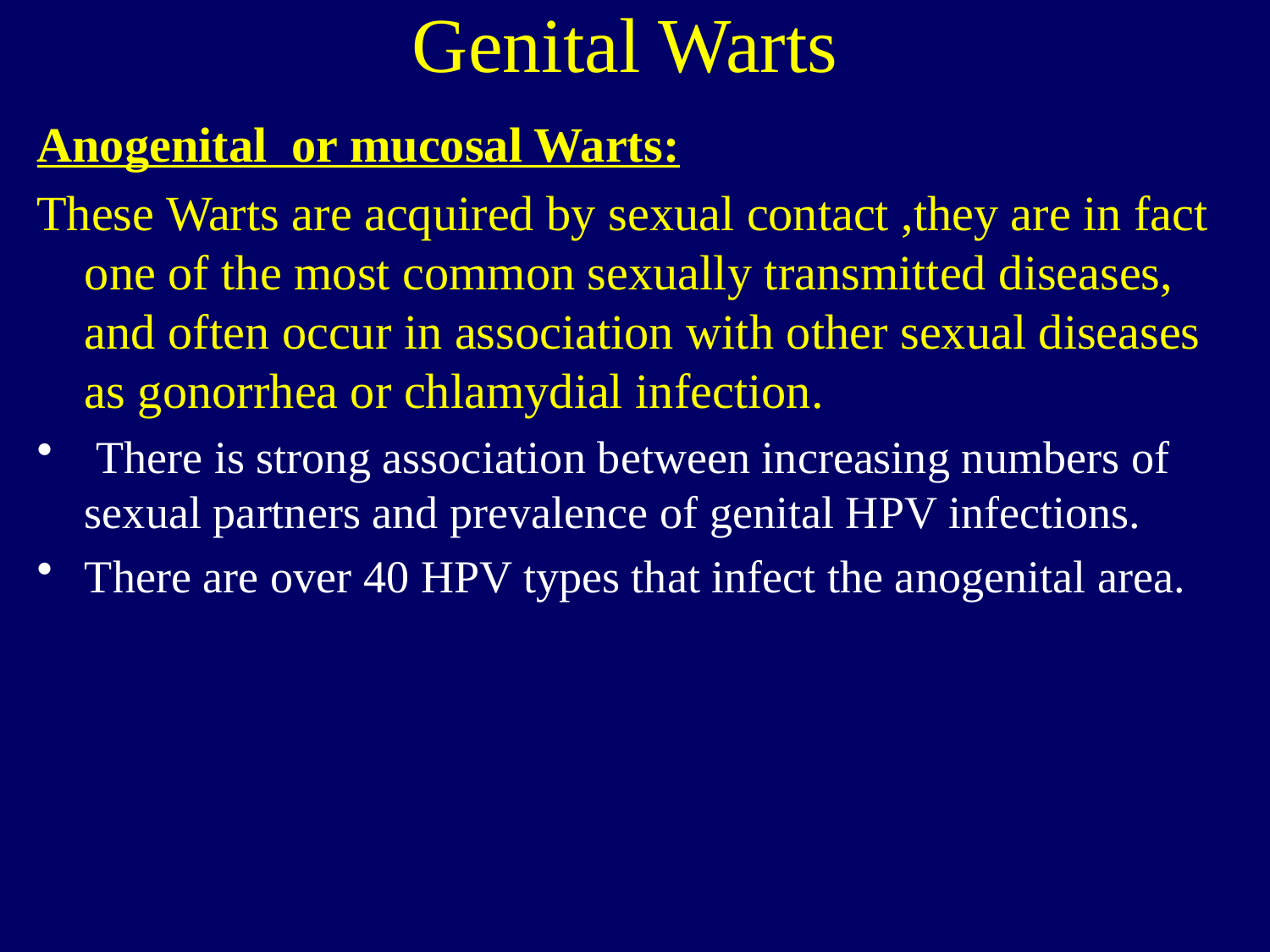

# Genital Warts
Anogenital  or mucosal Warts:
These Warts are acquired by sexual contact ,they are in fact one of the most common sexually transmitted diseases, and often occur in association with other sexual diseases as gonorrhea or chlamydial infection.
 There is strong association between increasing numbers of sexual partners and prevalence of genital HPV infections.
There are over 40 HPV types that infect the anogenital area.